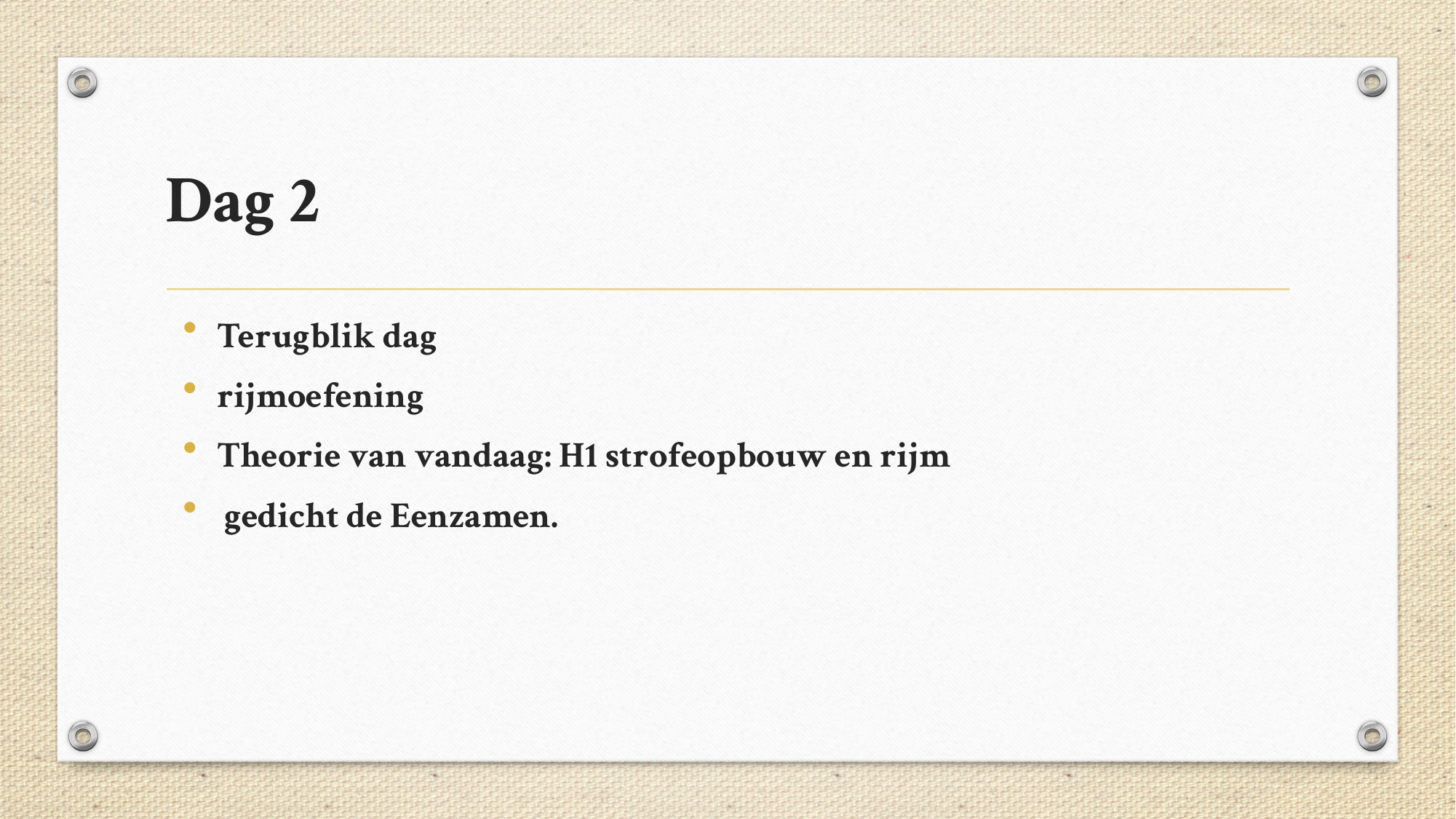

Dag 2
Terugblik dag
rijmoefening
Theorie van vandaag: H1 strofeopbouw en rijm
 gedicht de Eenzamen.